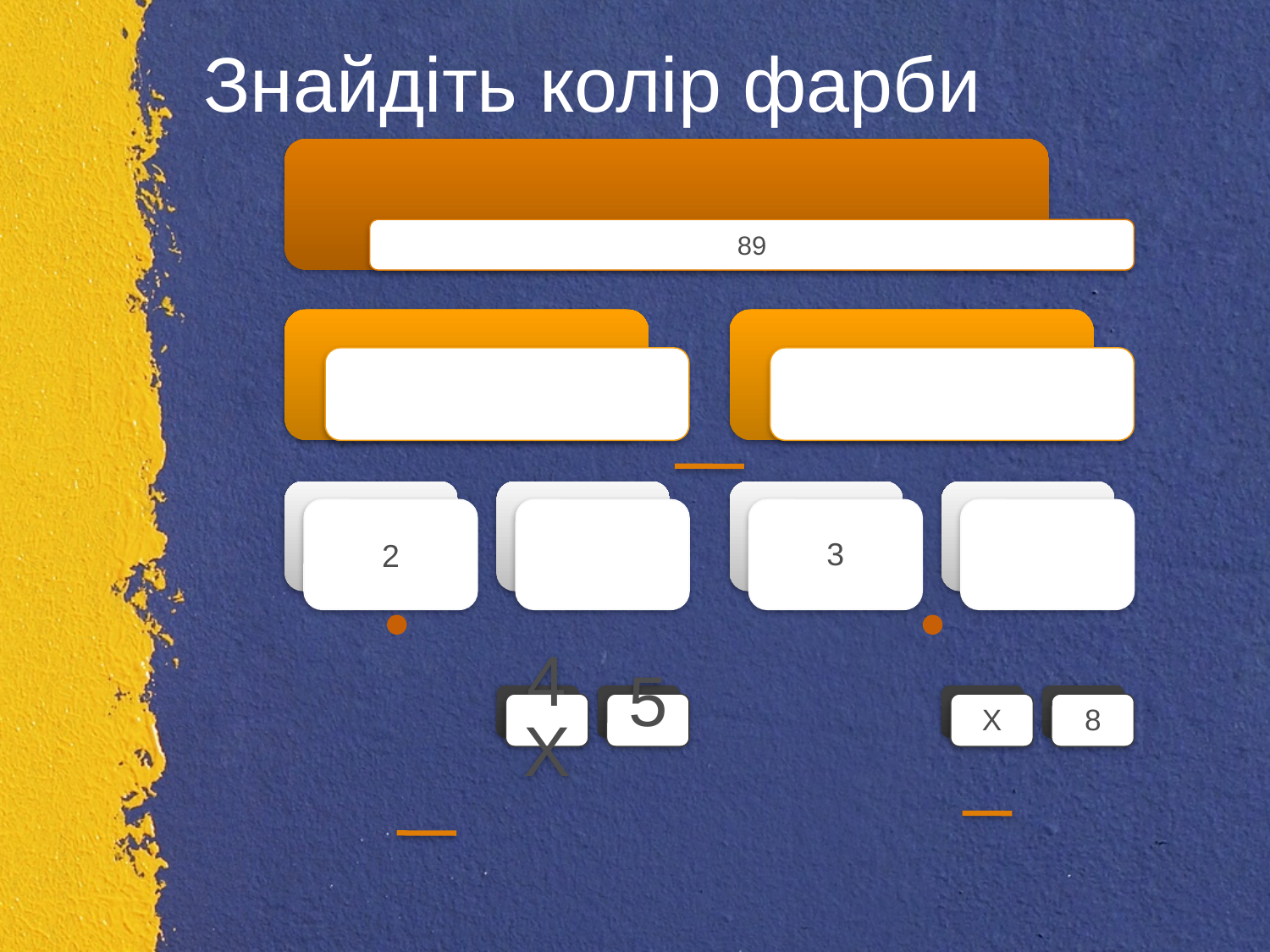

# Знайдіть колір фарби
89
2
3
Х
8
5